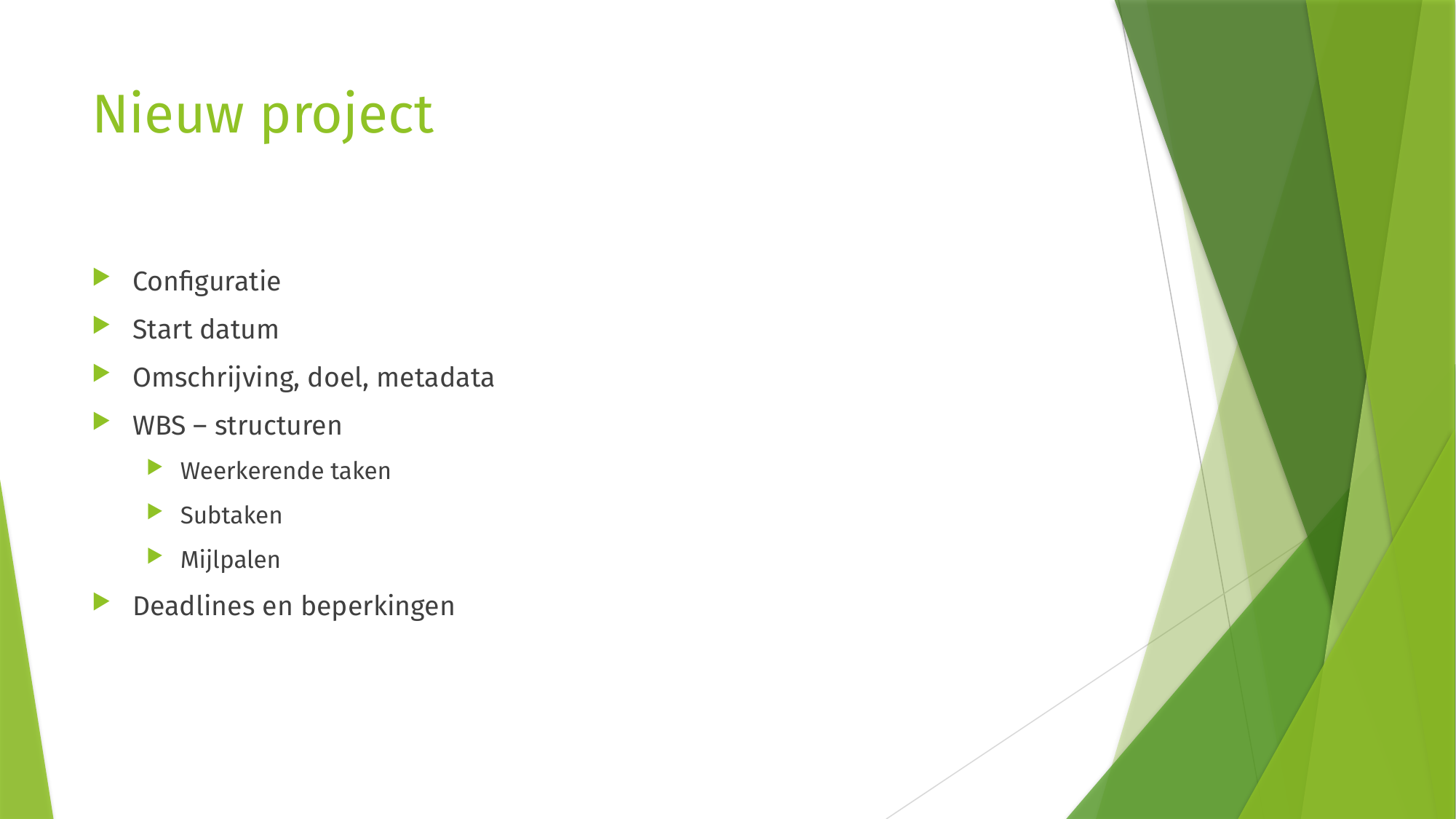

# Nieuw project
Configuratie
Start datum
Omschrijving, doel, metadata
WBS – structuren
Weerkerende taken
Subtaken
Mijlpalen
Deadlines en beperkingen